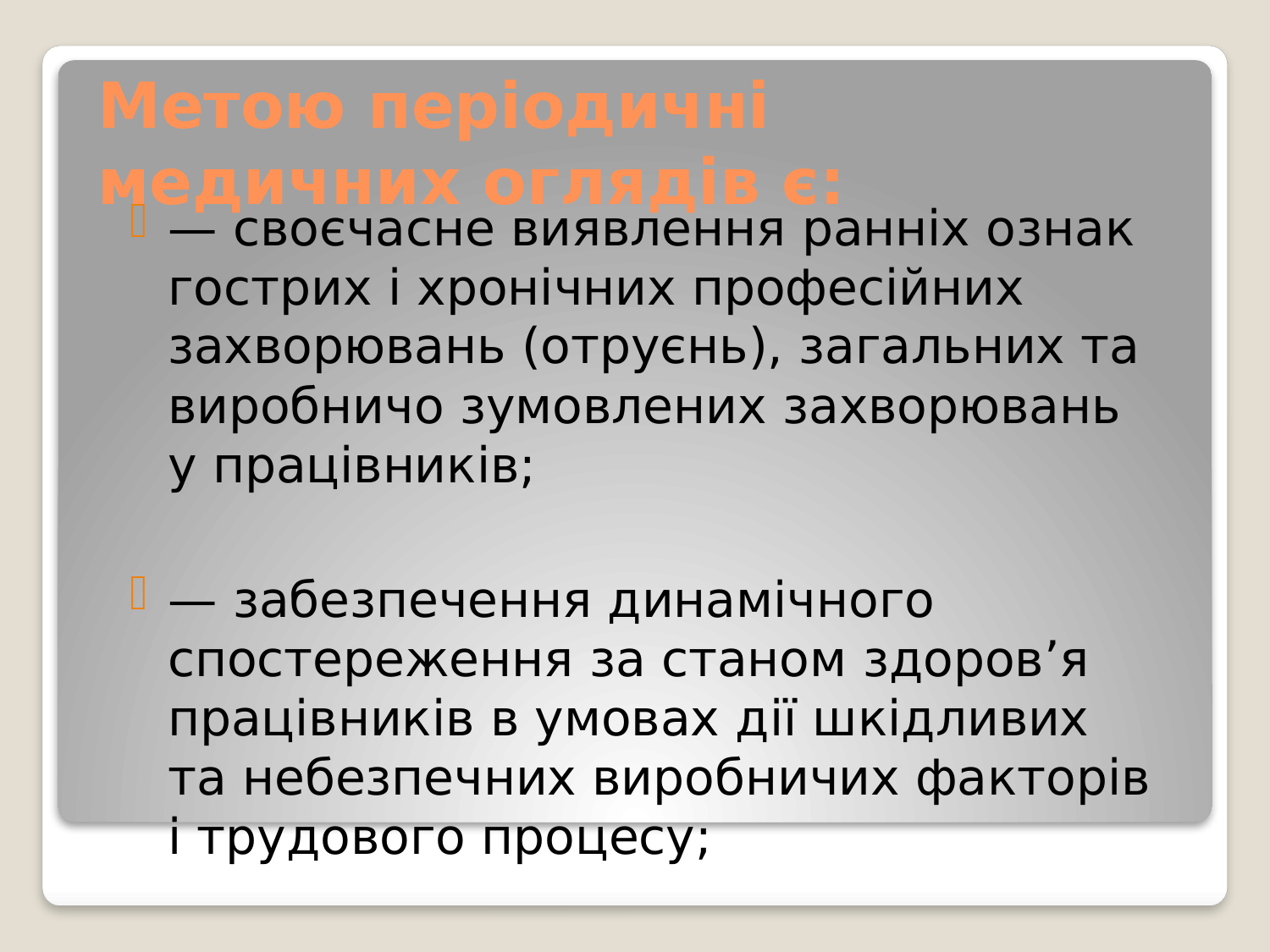

# Метою періодичні медичних оглядів є:
— своєчасне виявлення ранніх ознак гострих і хронічних професійних захворювань (отруєнь), загальних та виробничо зумовлених захворювань у працівників;

— забезпечення динамічного спостереження за станом здоров’я працівників в умовах дії шкідливих та небезпечних виробничих факторів і трудового процесу;